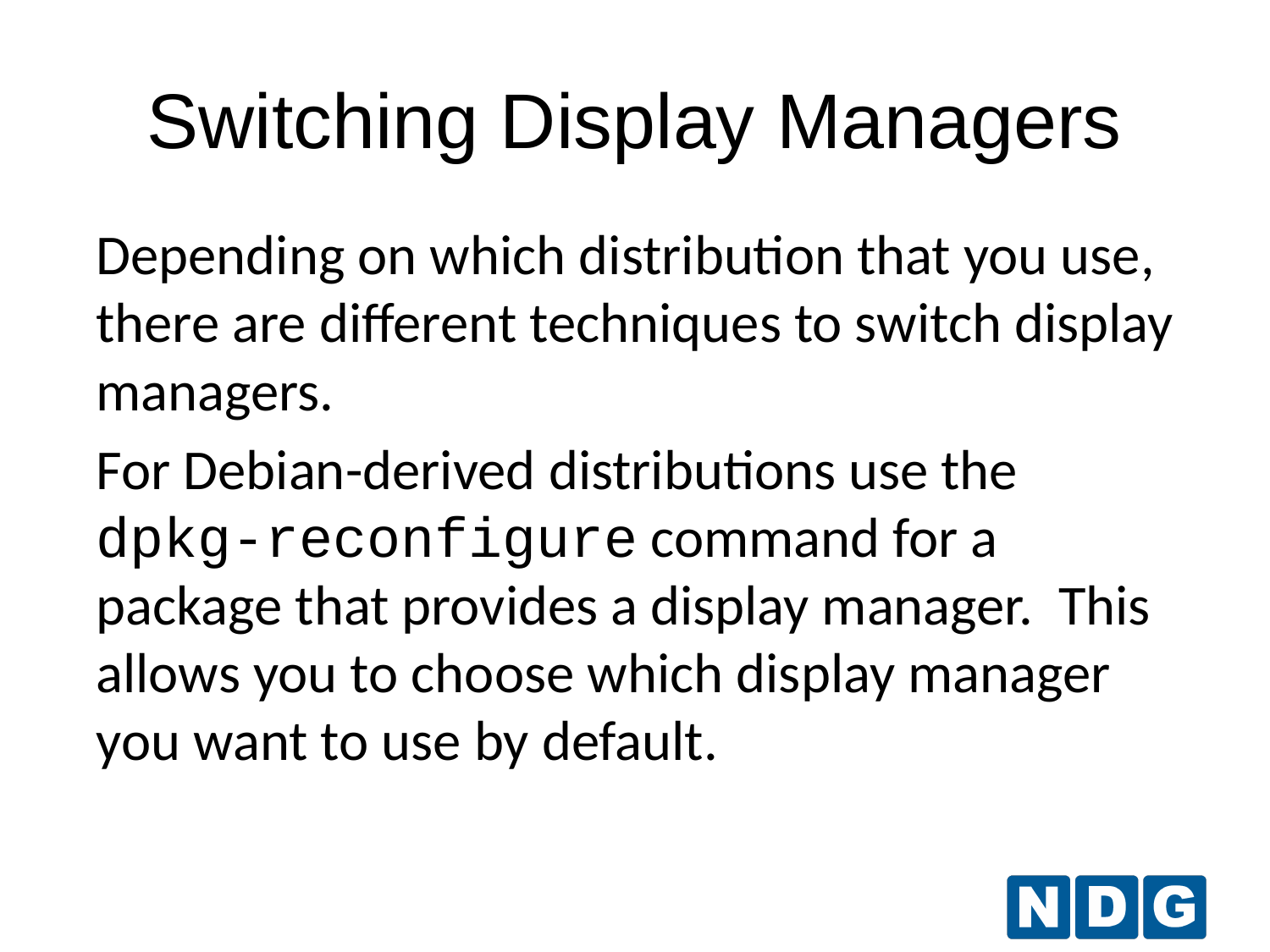

# Switching Display Managers
Depending on which distribution that you use, there are different techniques to switch display managers.
For Debian-derived distributions use the dpkg-reconfigure command for a package that provides a display manager.  This allows you to choose which display manager you want to use by default.